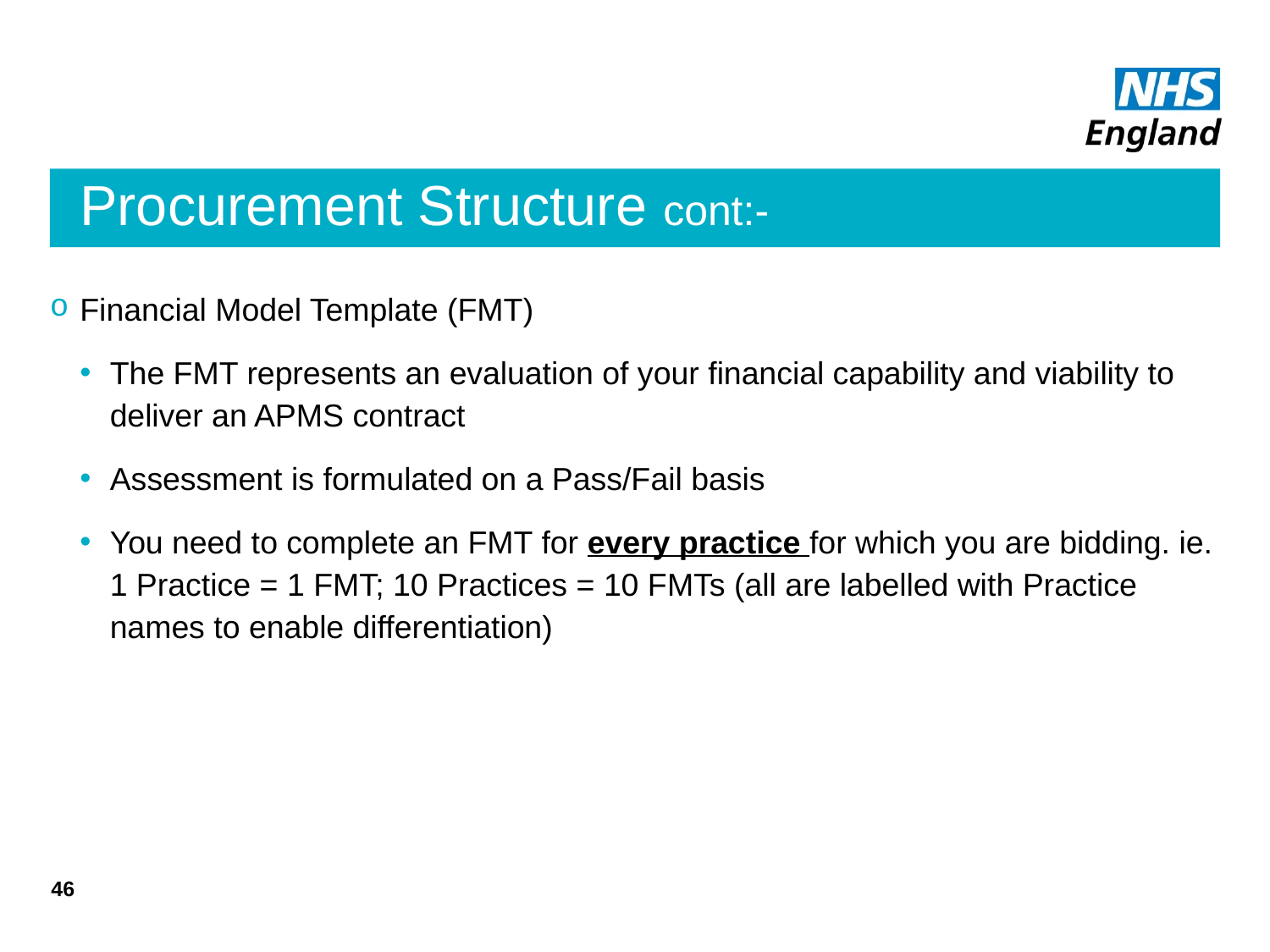

# Procurement Structure cont:-
Financial Model Template (FMT)
The FMT represents an evaluation of your financial capability and viability to deliver an APMS contract
Assessment is formulated on a Pass/Fail basis
You need to complete an FMT for every practice for which you are bidding. ie. 1 Practice = 1 FMT; 10 Practices = 10 FMTs (all are labelled with Practice names to enable differentiation)

46